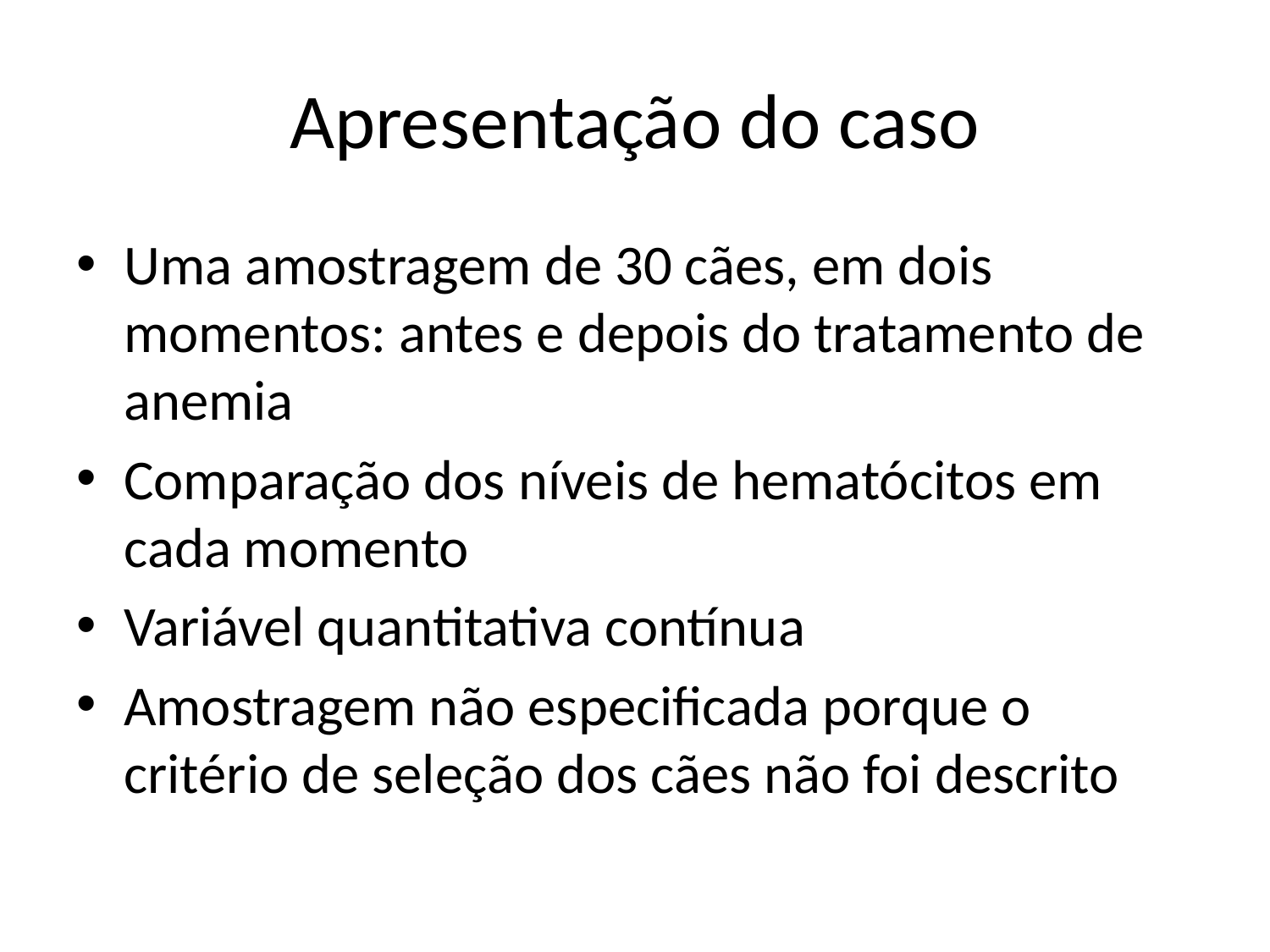

# Apresentação do caso
Uma amostragem de 30 cães, em dois momentos: antes e depois do tratamento de anemia
Comparação dos níveis de hematócitos em cada momento
Variável quantitativa contínua
Amostragem não especificada porque o critério de seleção dos cães não foi descrito